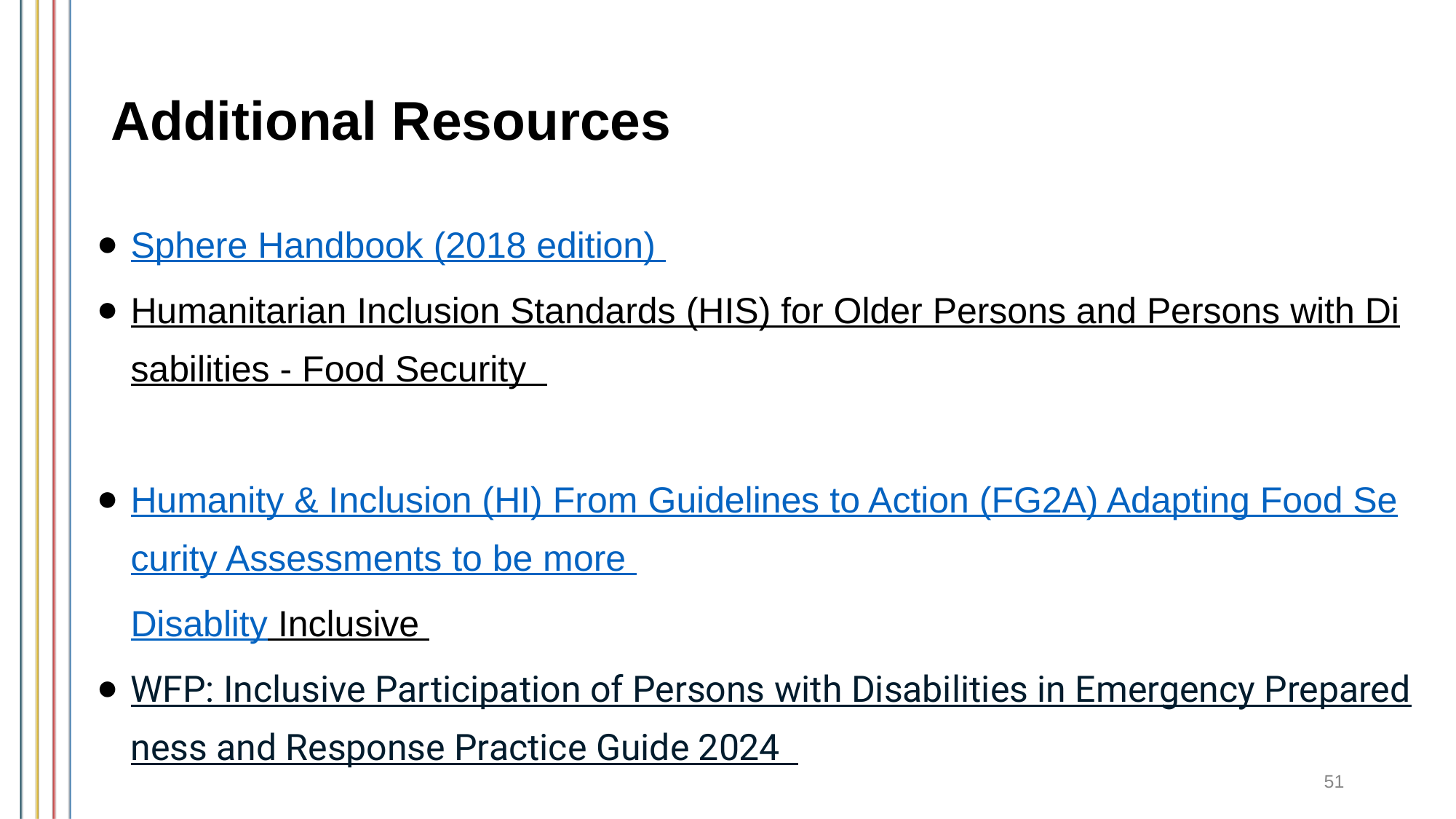

# Additional Resources

Sphere Handbook (2018 edition)
Humanitarian Inclusion Standards (HIS) for Older Persons and Persons with Disabilities - Food Security
Humanity & Inclusion (HI) From Guidelines to Action (FG2A) Adapting Food Security Assessments to be more Disablity Inclusive
WFP: Inclusive Participation of Persons with Disabilities in Emergency Preparedness and Response Practice Guide 2024
51